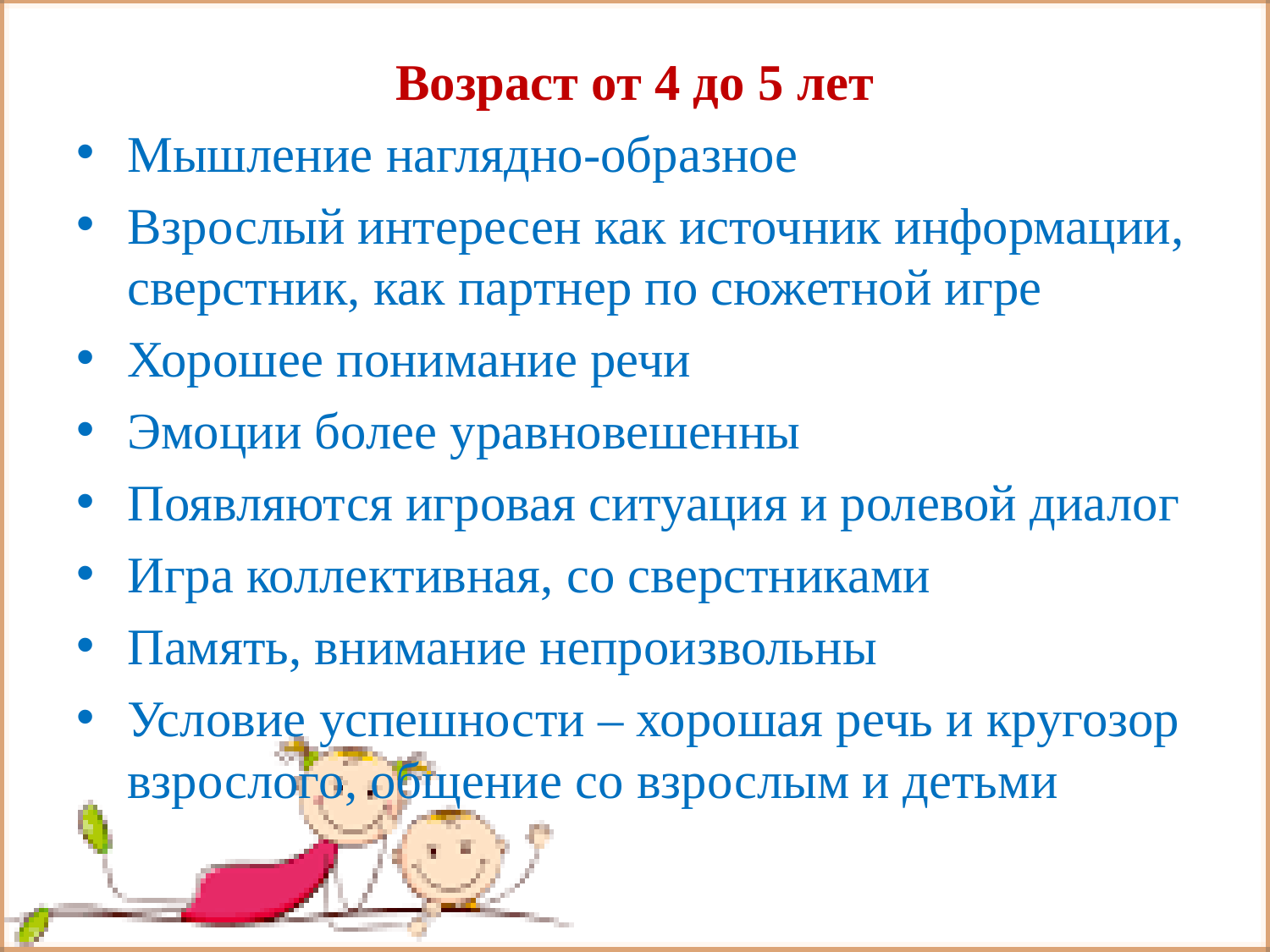

Возраст от 4 до 5 лет
Мышление наглядно-образное
Взрослый интересен как источник информации, сверстник, как партнер по сюжетной игре
Хорошее понимание речи
Эмоции более уравновешенны
Появляются игровая ситуация и ролевой диалог
Игра коллективная, со сверстниками
Память, внимание непроизвольны
Условие успешности – хорошая речь и кругозор взрослого, общение со взрослым и детьми